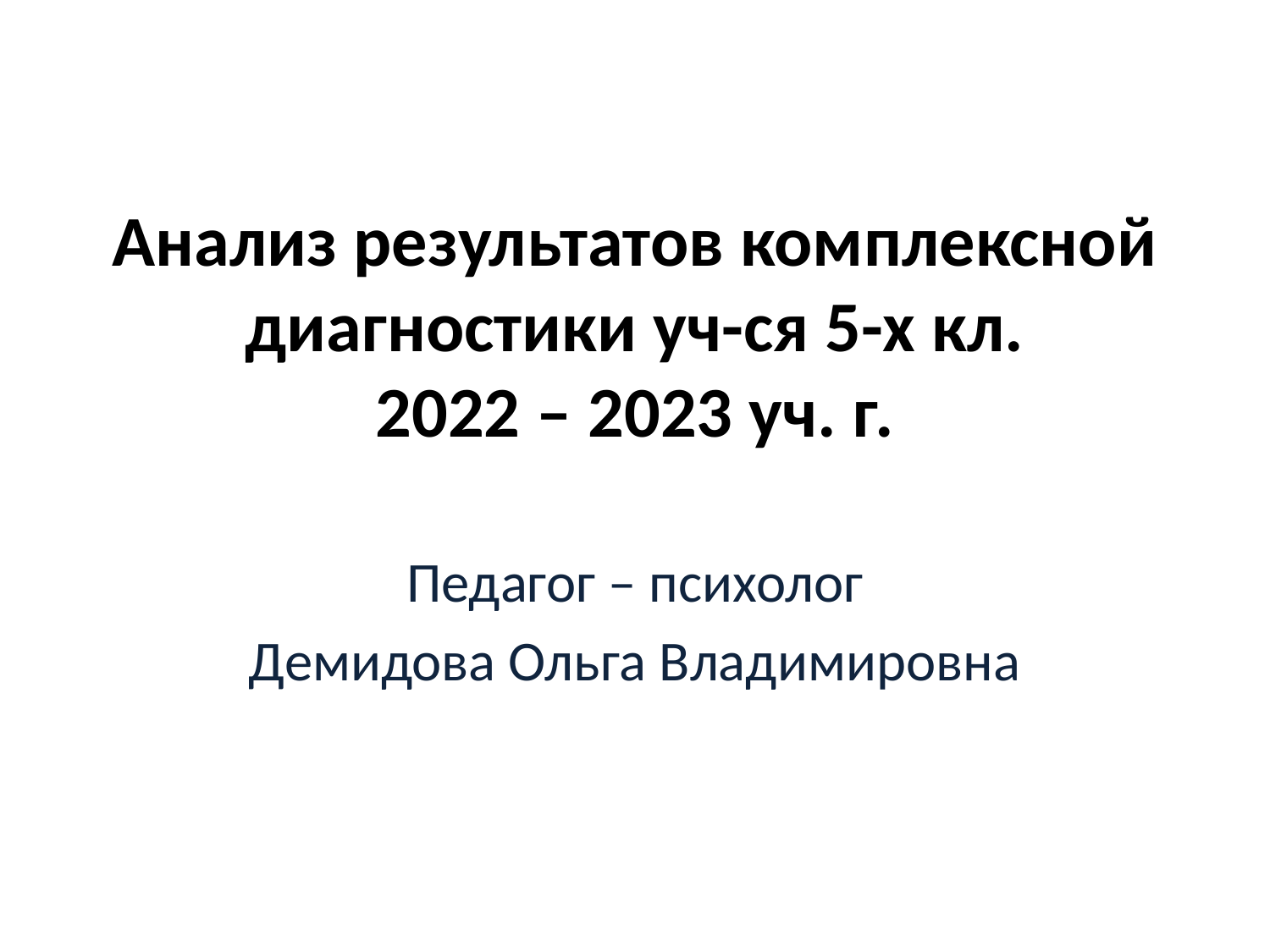

# Анализ результатов комплексной диагностики уч-ся 5-х кл. 2022 – 2023 уч. г.
Педагог – психолог
Демидова Ольга Владимировна